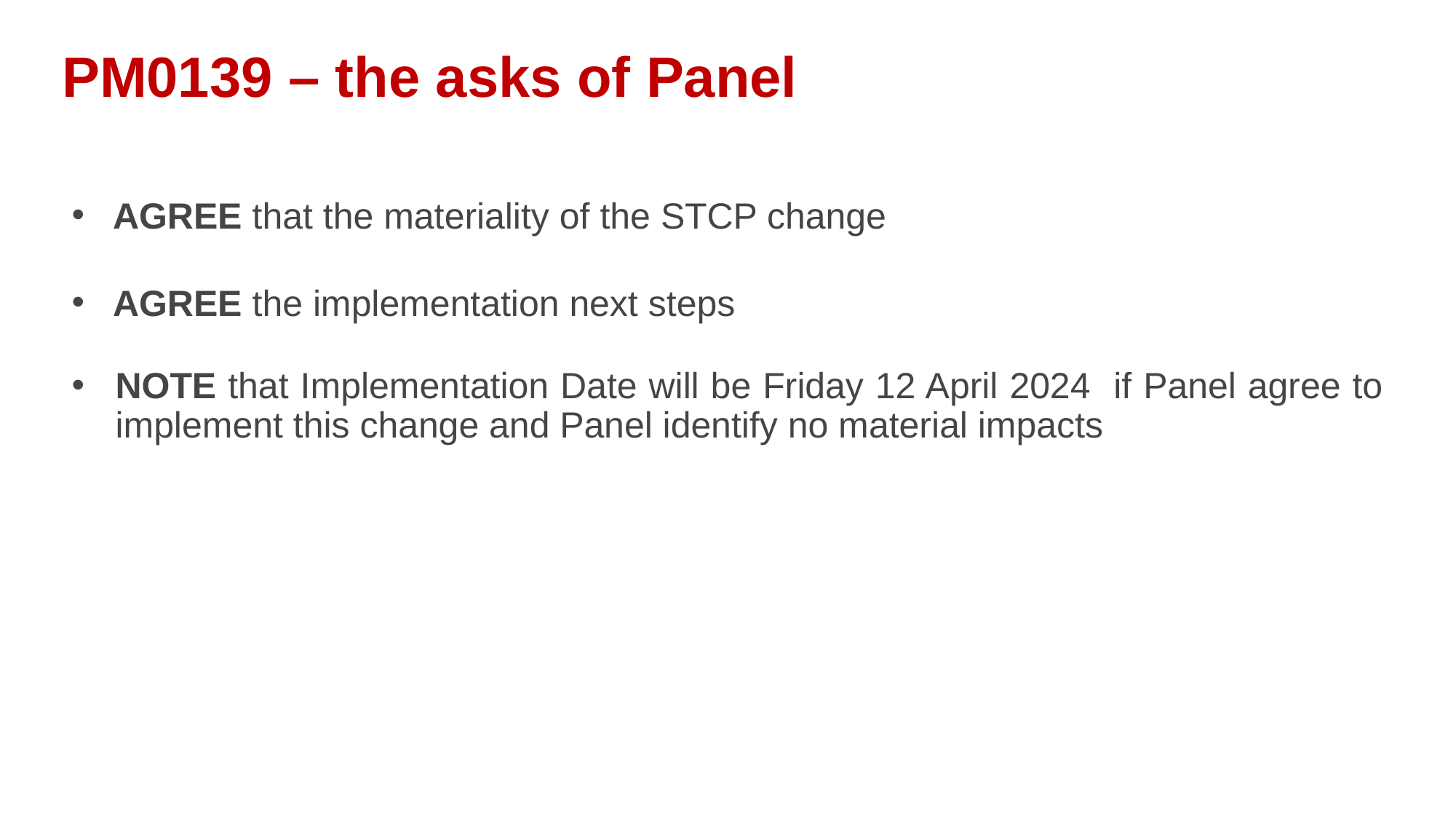

# PM0139 – the asks of Panel
AGREE that the materiality of the STCP change

AGREE the implementation next steps

NOTE that Implementation Date will be Friday 12 April 2024  if Panel agree to implement this change and Panel identify no material impacts